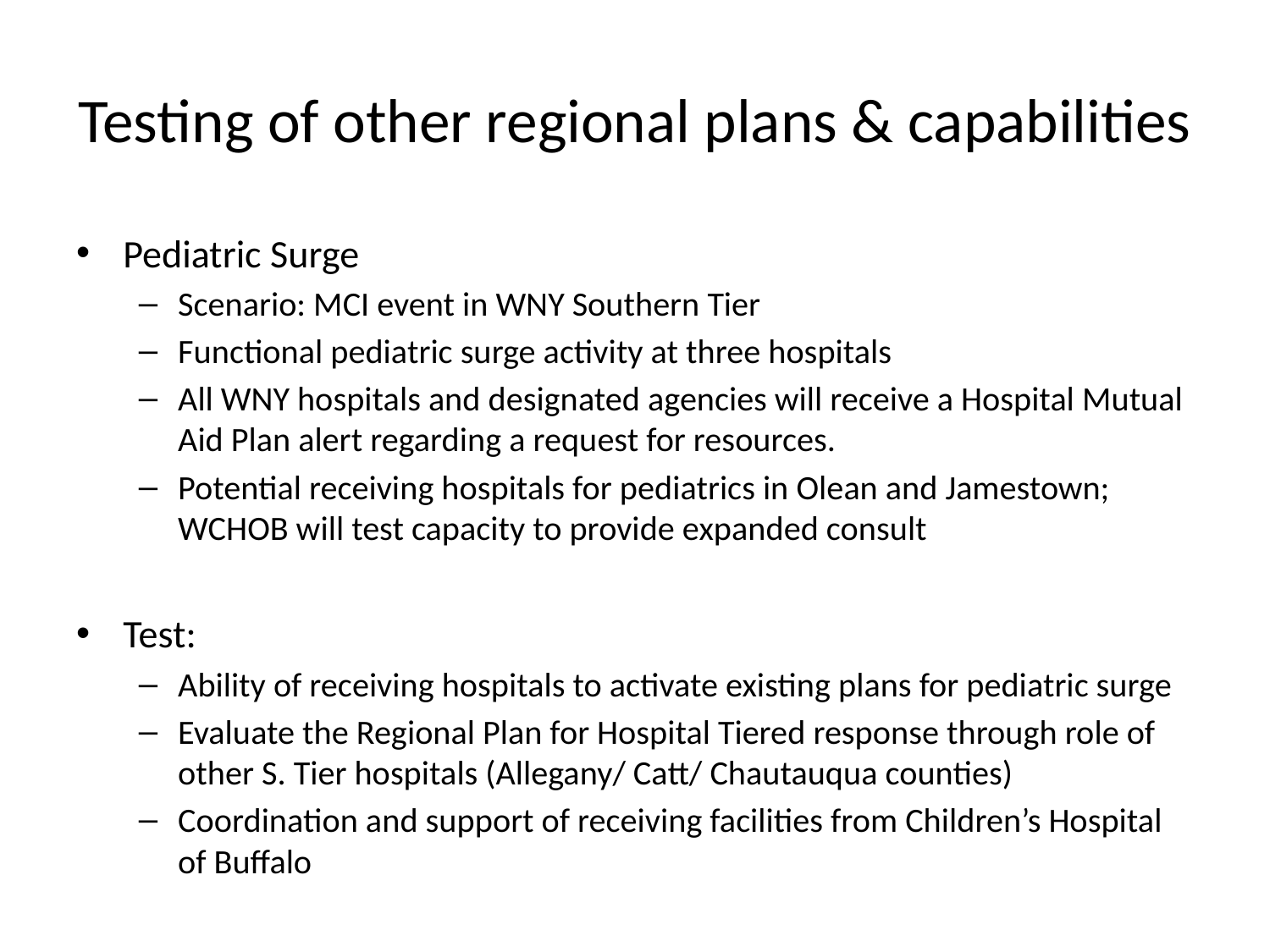

# Testing of other regional plans & capabilities
Pediatric Surge
Scenario: MCI event in WNY Southern Tier
Functional pediatric surge activity at three hospitals
All WNY hospitals and designated agencies will receive a Hospital Mutual Aid Plan alert regarding a request for resources.
Potential receiving hospitals for pediatrics in Olean and Jamestown; WCHOB will test capacity to provide expanded consult

Test:
Ability of receiving hospitals to activate existing plans for pediatric surge
Evaluate the Regional Plan for Hospital Tiered response through role of other S. Tier hospitals (Allegany/ Catt/ Chautauqua counties)
Coordination and support of receiving facilities from Children’s Hospital of Buffalo